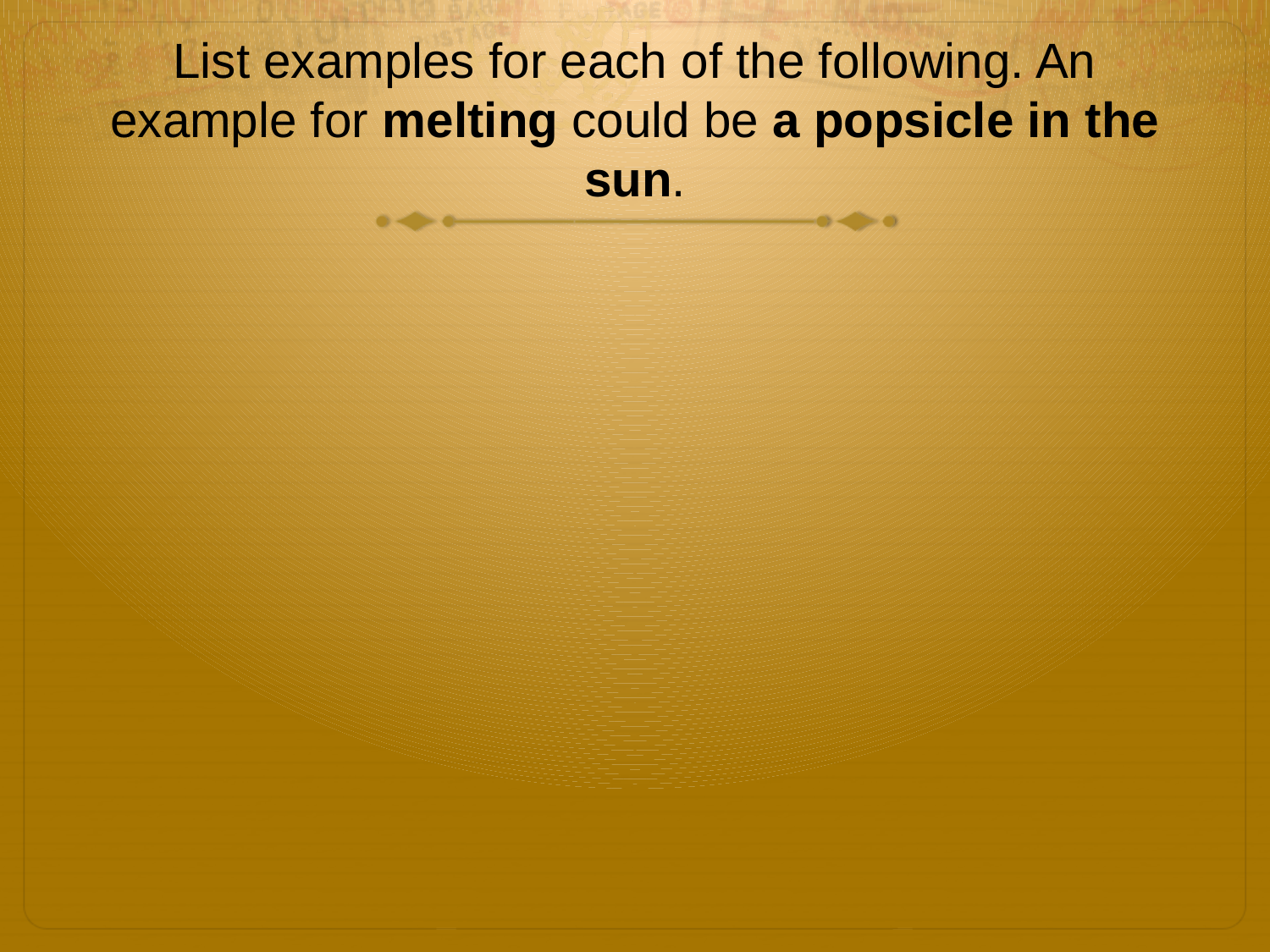

# List examples for each of the following. An example for melting could be a popsicle in the sun.